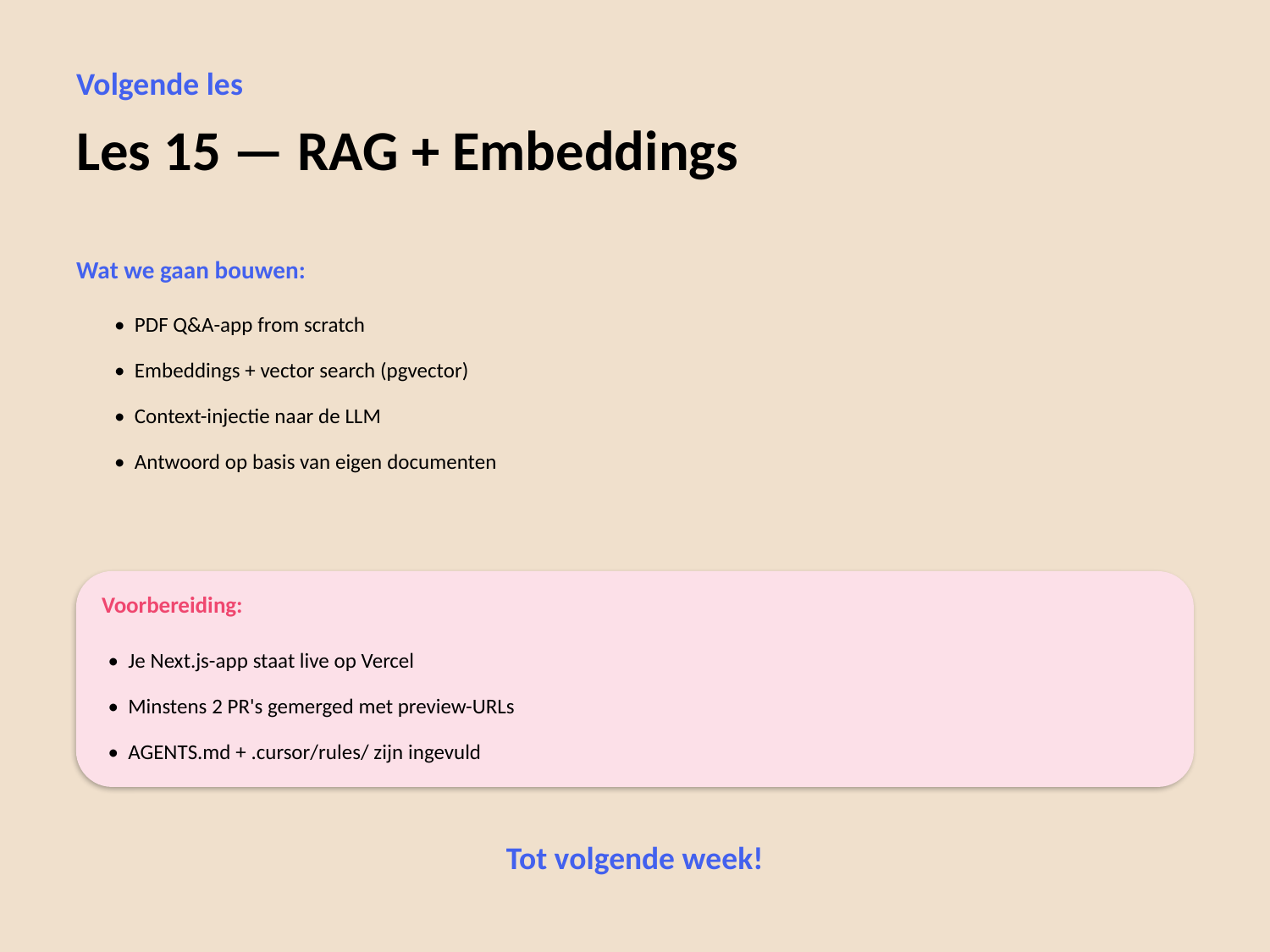

Volgende les
Les 15 — RAG + Embeddings
Wat we gaan bouwen:
•  PDF Q&A-app from scratch
•  Embeddings + vector search (pgvector)
•  Context-injectie naar de LLM
•  Antwoord op basis van eigen documenten

Voorbereiding:
•  Je Next.js-app staat live op Vercel
•  Minstens 2 PR's gemerged met preview-URLs
•  AGENTS.md + .cursor/rules/ zijn ingevuld
Tot volgende week!